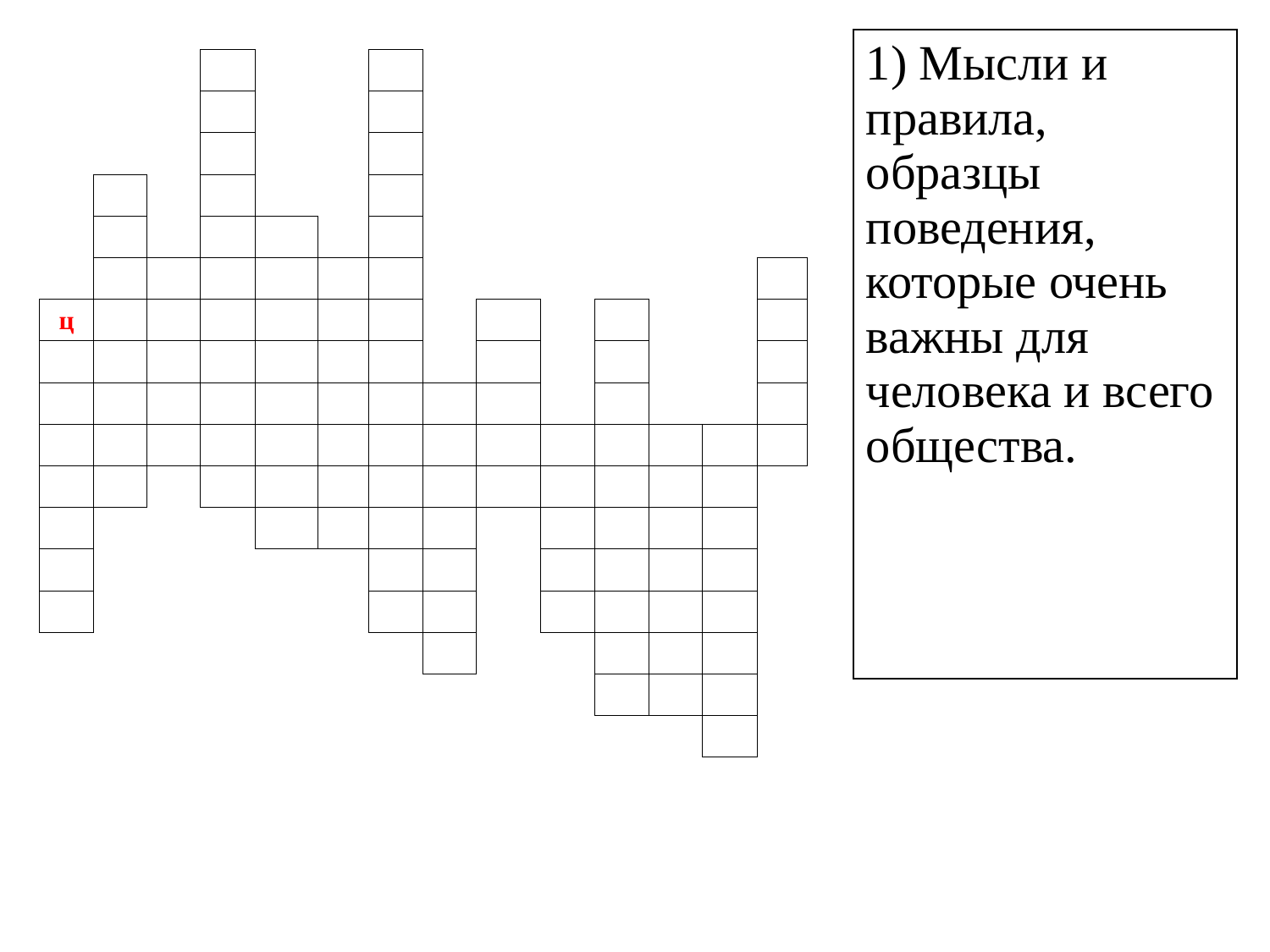

| 1) Мысли и правила, образцы поведения, которые очень важны для человека и всего общества. |
| --- |
|  |  |  |  |  |  |  |  |  |  |  |  |  |  |
| --- | --- | --- | --- | --- | --- | --- | --- | --- | --- | --- | --- | --- | --- |
|  |  |  |  |  |  |  |  |  |  |  |  |  |  |
|  |  |  |  |  |  |  |  |  |  |  |  |  |  |
|  |  |  |  |  |  |  |  |  |  |  |  |  |  |
|  |  |  |  |  |  |  |  |  |  |  |  |  |  |
|  |  |  |  |  |  |  |  |  |  |  |  |  |  |
| ц |  |  |  |  |  |  |  |  |  |  |  |  |  |
|  |  |  |  |  |  |  |  |  |  |  |  |  |  |
|  |  |  |  |  |  |  |  |  |  |  |  |  |  |
|  |  |  |  |  |  |  |  |  |  |  |  |  |  |
|  |  |  |  |  |  |  |  |  |  |  |  |  |  |
|  |  |  |  |  |  |  |  |  |  |  |  |  |  |
|  |  |  |  |  |  |  |  |  |  |  |  |  |  |
|  |  |  |  |  |  |  |  |  |  |  |  |  |  |
|  |  |  |  |  |  |  |  |  |  |  |  |  |  |
|  |  |  |  |  |  |  |  |  |  |  |  |  |  |
|  |  |  |  |  |  |  |  |  |  |  |  |  |  |